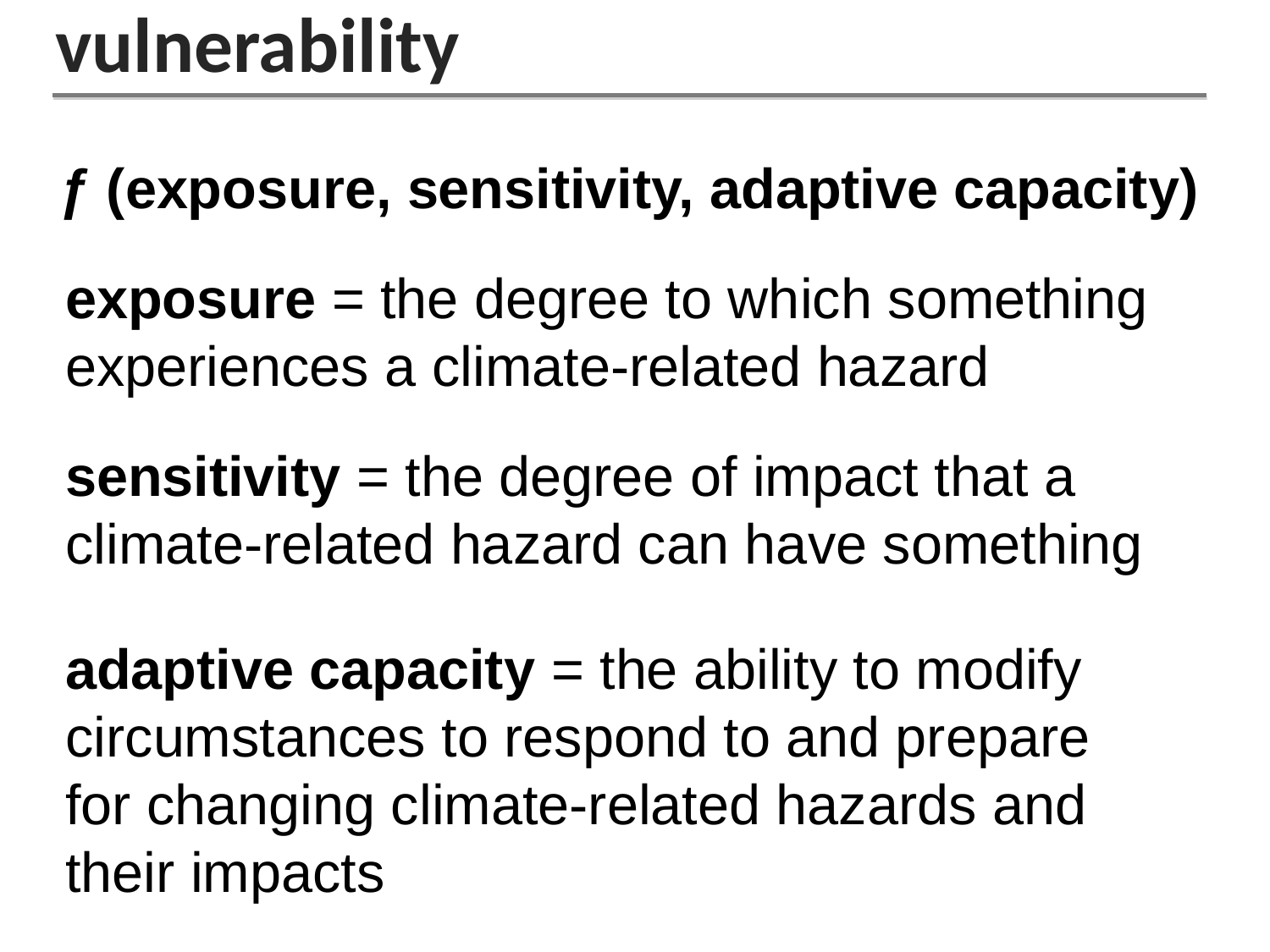

vulnerability
ƒ (exposure, sensitivity, adaptive capacity)

exposure = the degree to which something experiences a climate-related hazard
sensitivity = the degree of impact that a climate-related hazard can have something
adaptive capacity = the ability to modify circumstances to respond to and prepare for changing climate-related hazards and their impacts